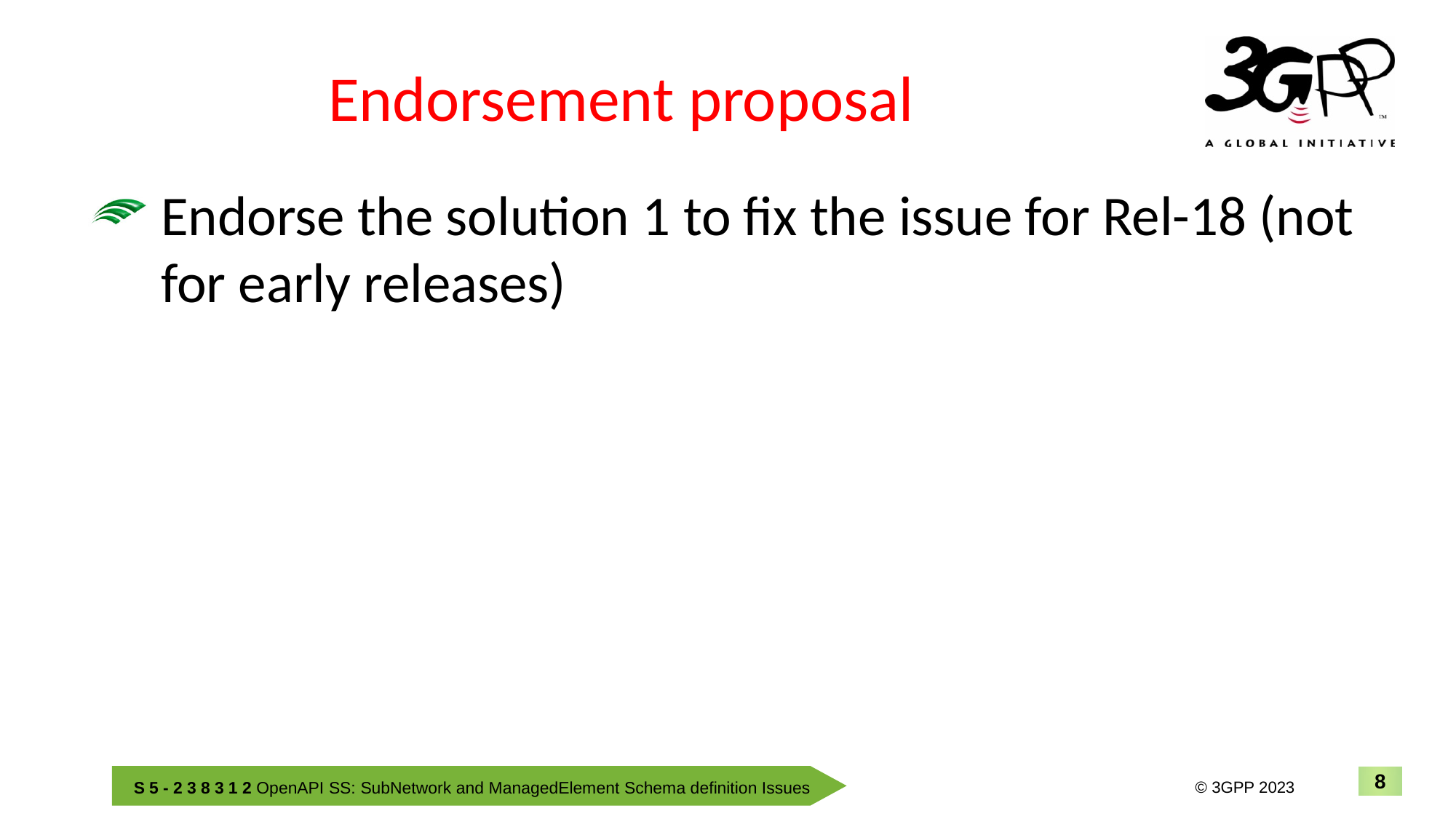

# Endorsement proposal
Endorse the solution 1 to fix the issue for Rel-18 (not for early releases)